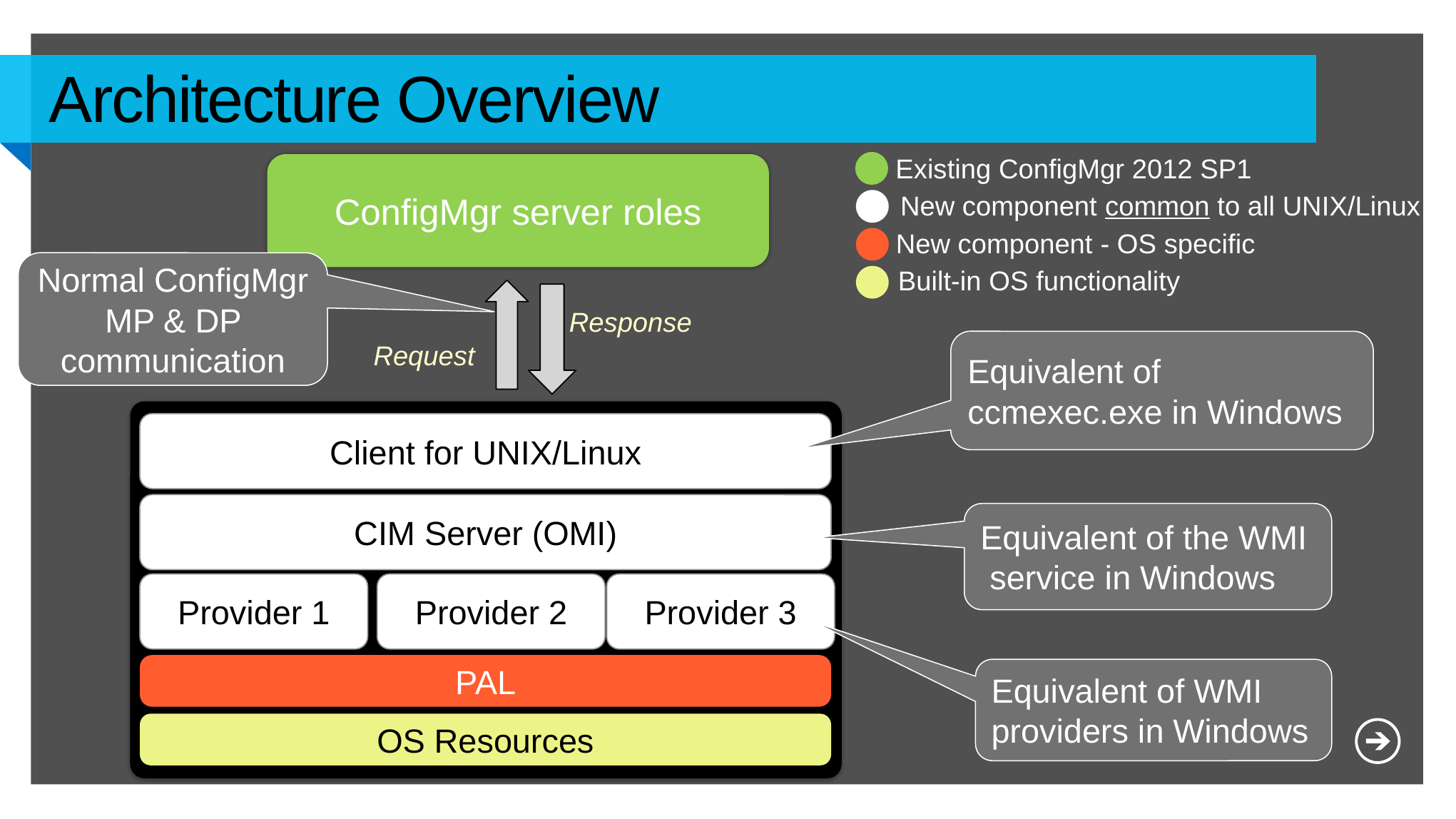

# Architecture Overview
Existing ConfigMgr 2012 SP1

ConfigMgr server roles
New component common to all UNIX/Linux

New component - OS specific

Normal ConfigMgr MP & DP communication
Built-in OS functionality

Response
Equivalent of ccmexec.exe in Windows
Request

Client for UNIX/Linux
CIM Server (OMI)
Equivalent of the WMI  service in Windows
Provider 1
Provider 2
Provider 3
PAL
Equivalent of WMI  providers in Windows
OS Resources